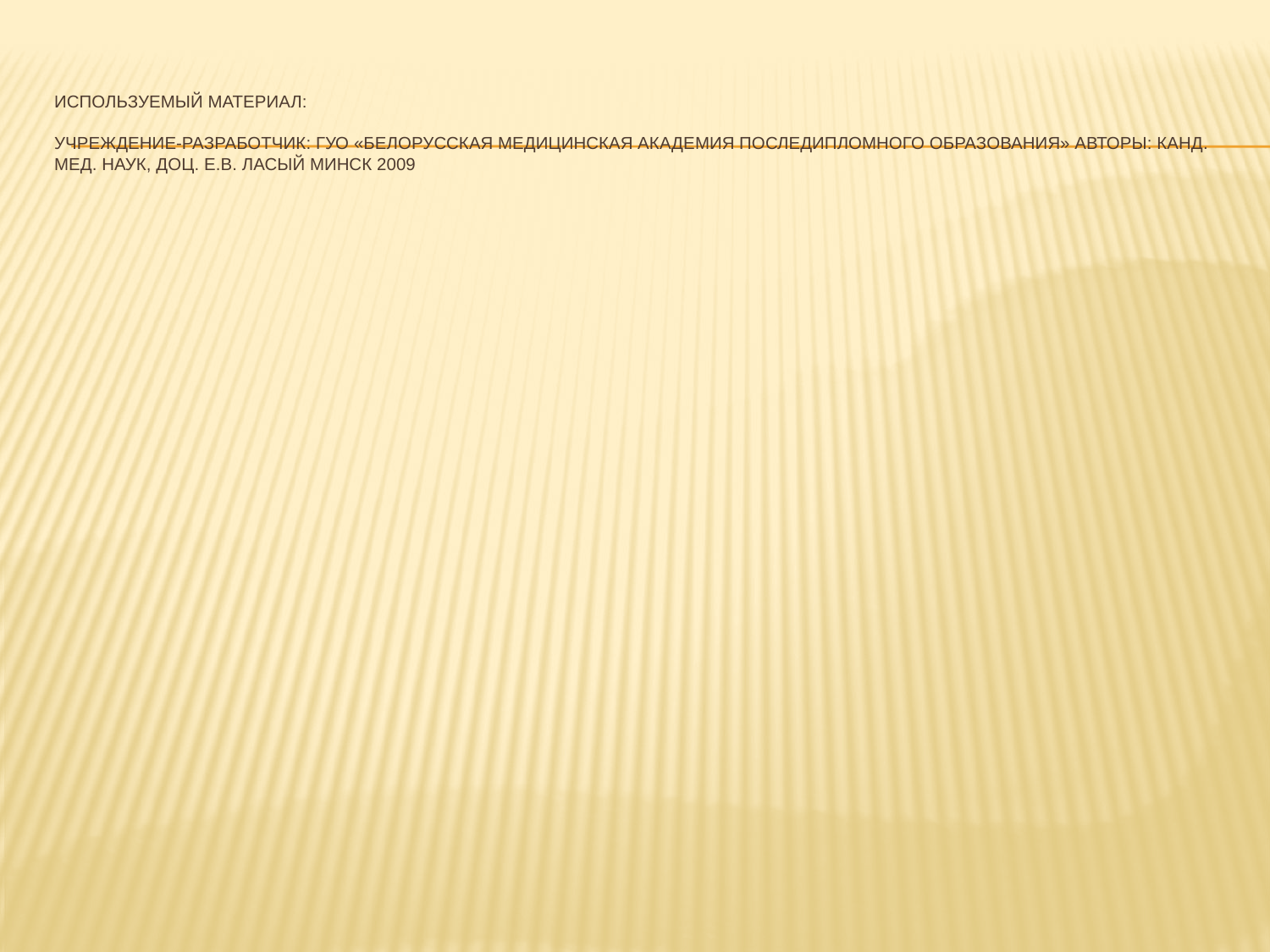

# ИСПОЛЬЗУЕМЫЙ МАТЕРИАЛ: УЧРЕЖДЕНИЕ-РАЗРАБОТЧИК: ГУО «Белорусская медицинская академия последипломного образования» АВТОРЫ: канд. мед. наук, доц. Е.В. Ласый Минск 2009